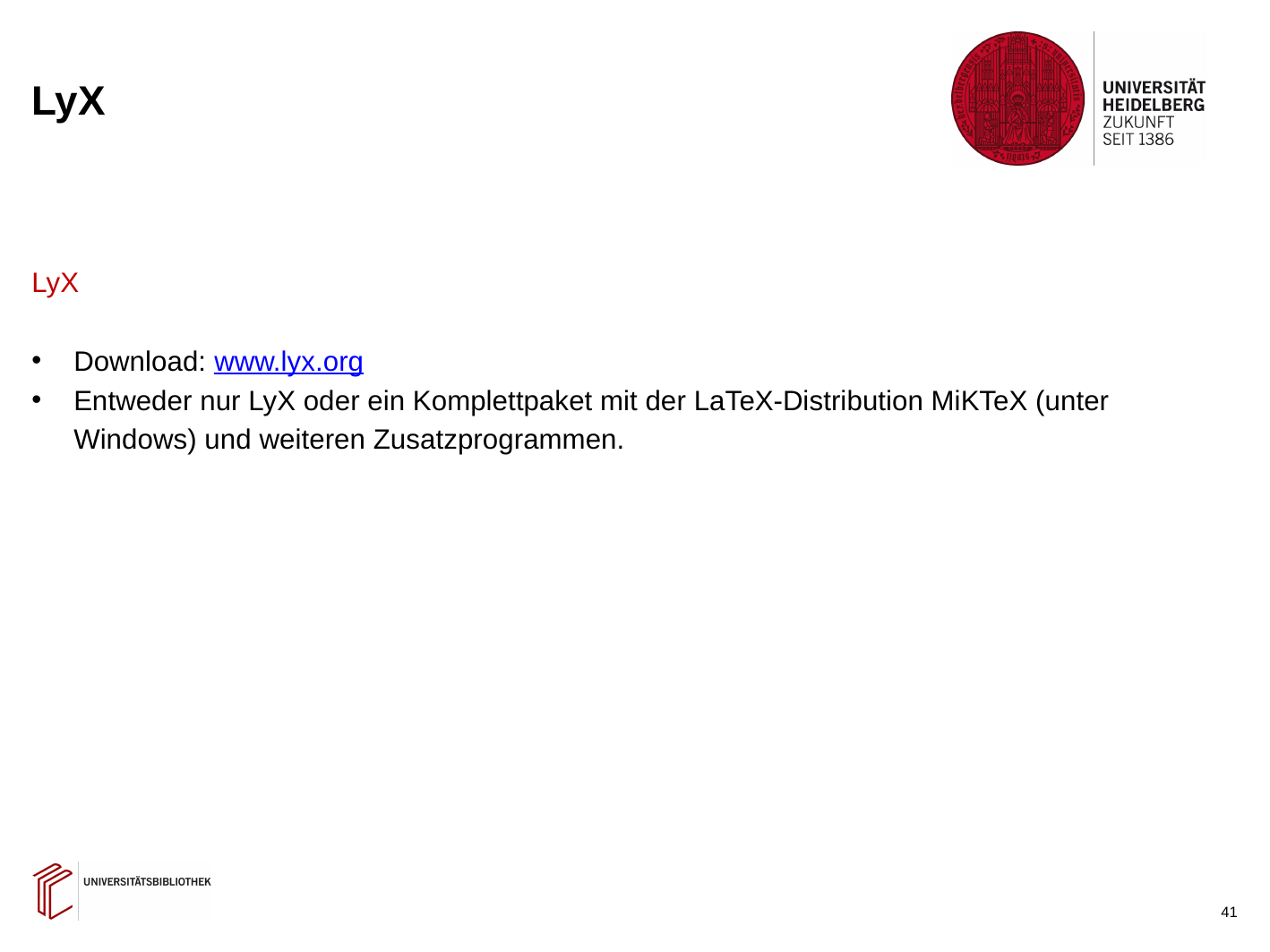

# LyX
LyX

Download: www.lyx.org
Entweder nur LyX oder ein Komplettpaket mit der LaTeX-Distribution MiKTeX (unter Windows) und weiteren Zusatzprogrammen.
41